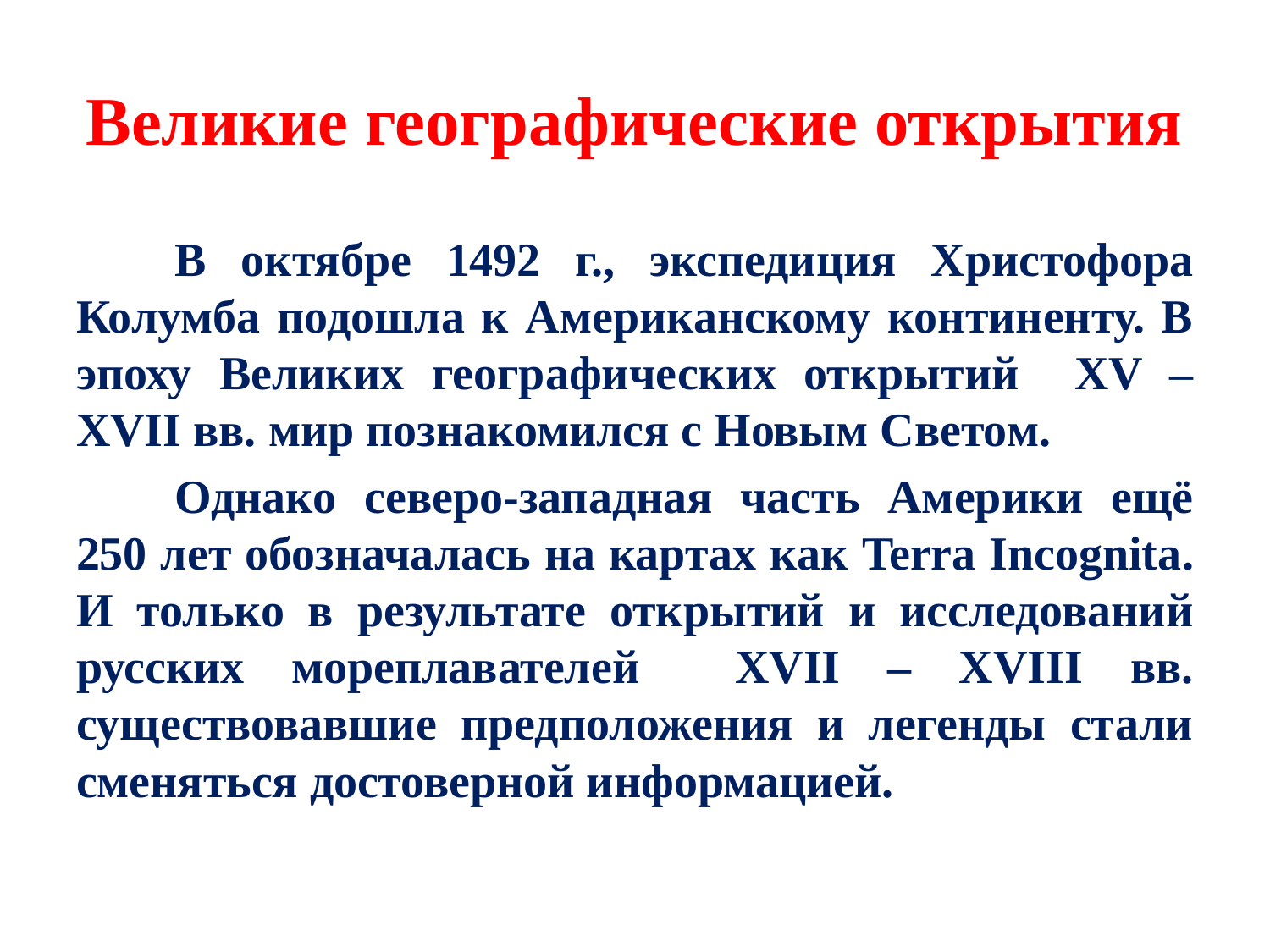

# Великие географические открытия
В октябре 1492 г., экспедиция Христофора Колумба подошла к Американскому континенту. В эпоху Великих географических открытий  XV – XVII вв. мир познакомился с Новым Светом.
Однако северо-западная часть Америки ещё 250 лет обозначалась на картах как Terra Incognita. И только в результате открытий и исследований русских мореплавателей  XVII – XVIII вв. существовавшие предположения и легенды стали сменяться достоверной информацией.